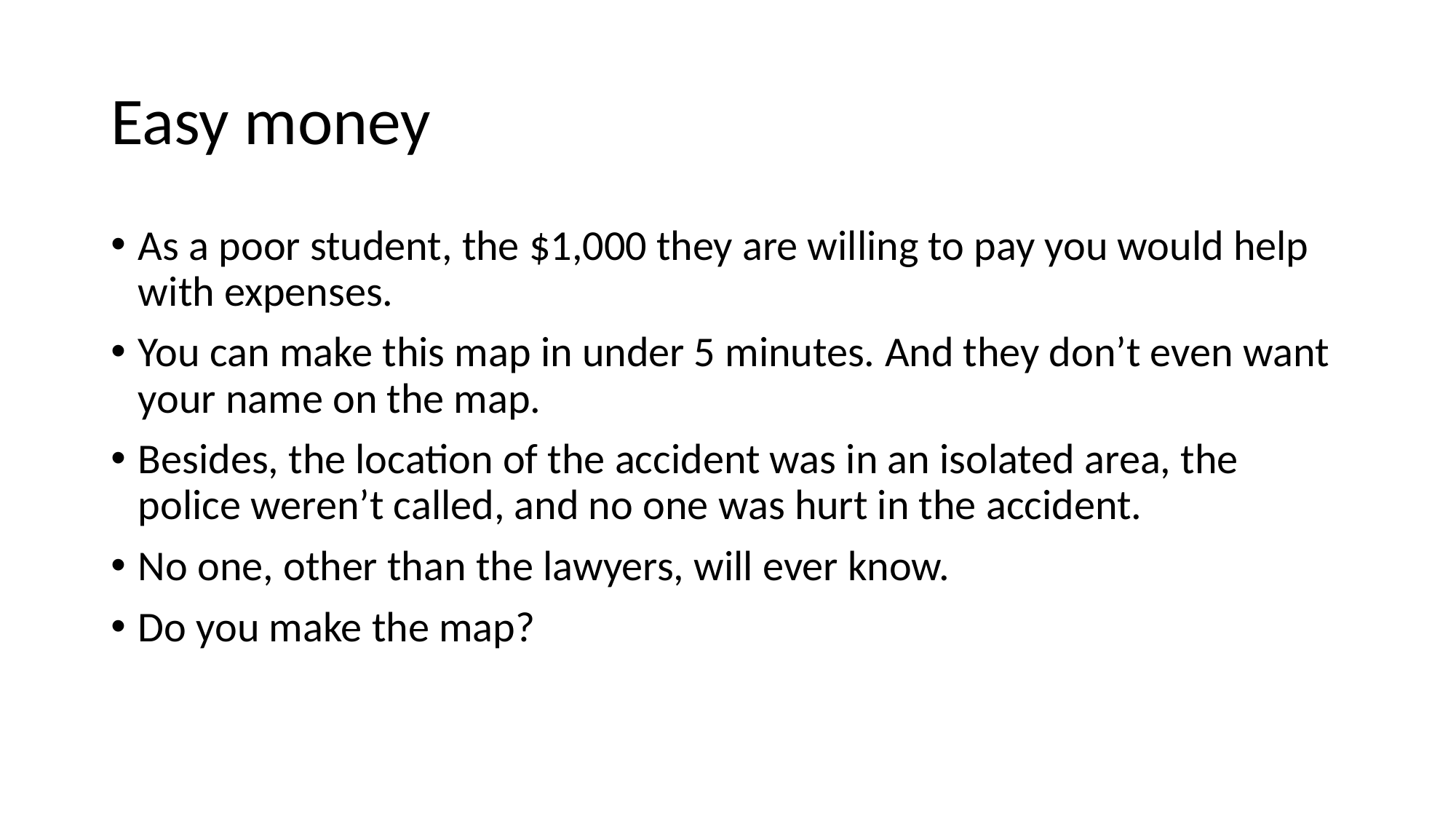

# Easy money
As a poor student, the $1,000 they are willing to pay you would help with expenses.
You can make this map in under 5 minutes. And they don’t even want your name on the map.
Besides, the location of the accident was in an isolated area, the police weren’t called, and no one was hurt in the accident.
No one, other than the lawyers, will ever know.
Do you make the map?